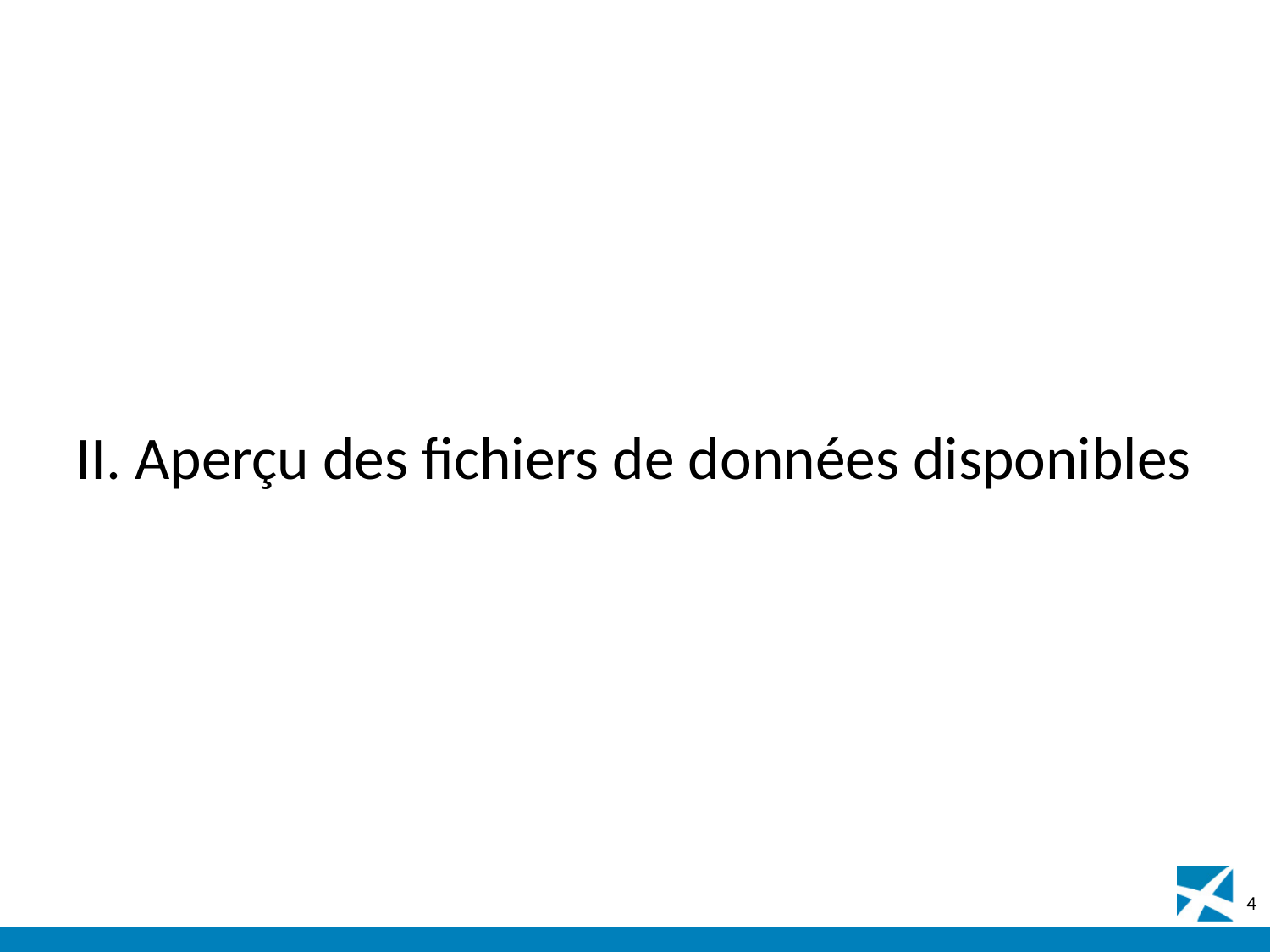

# II. Aperçu des fichiers de données disponibles